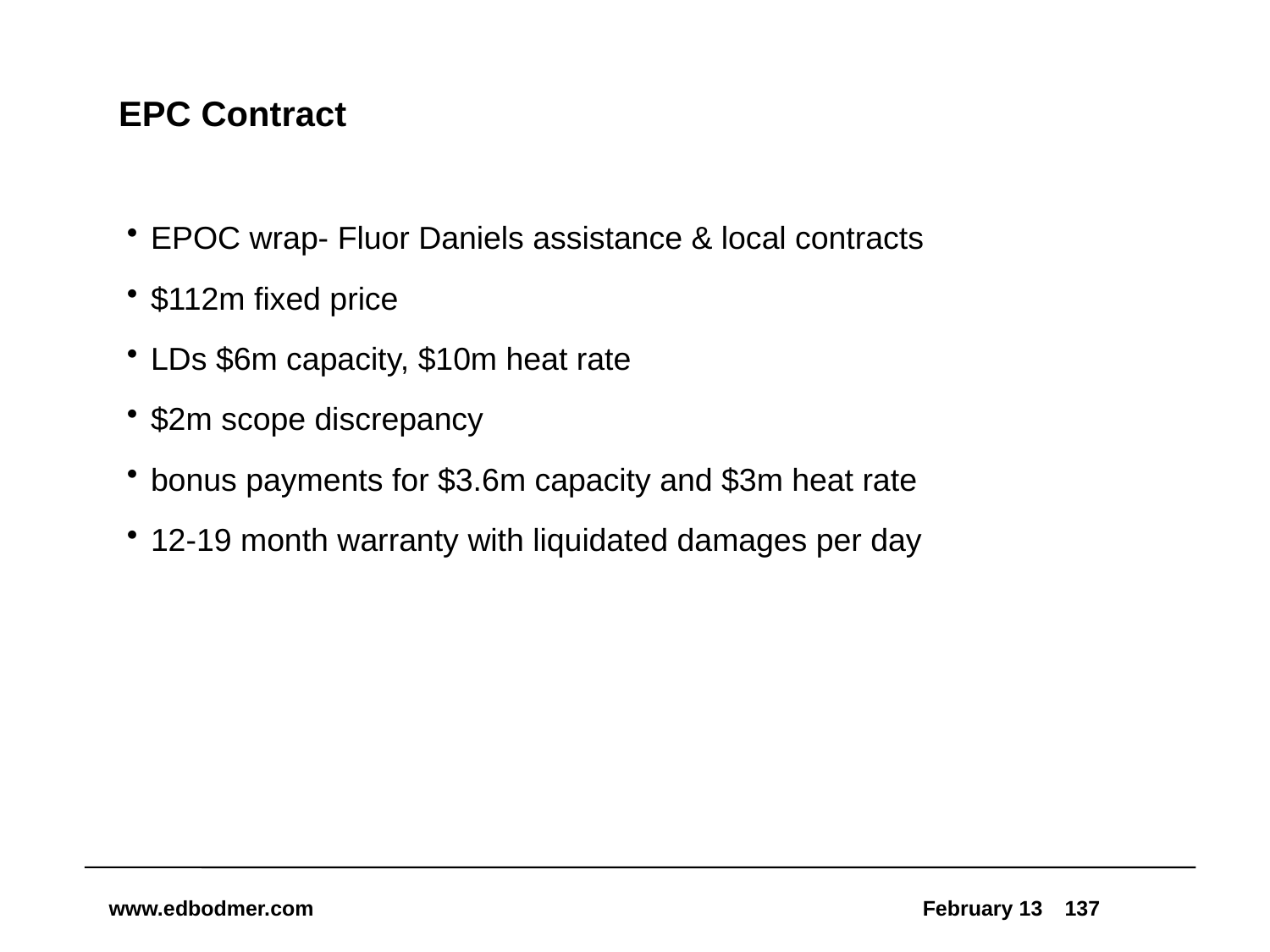

# EPC Contract
EPOC wrap- Fluor Daniels assistance & local contracts
$112m fixed price
LDs $6m capacity, $10m heat rate
$2m scope discrepancy
bonus payments for $3.6m capacity and $3m heat rate
12-19 month warranty with liquidated damages per day